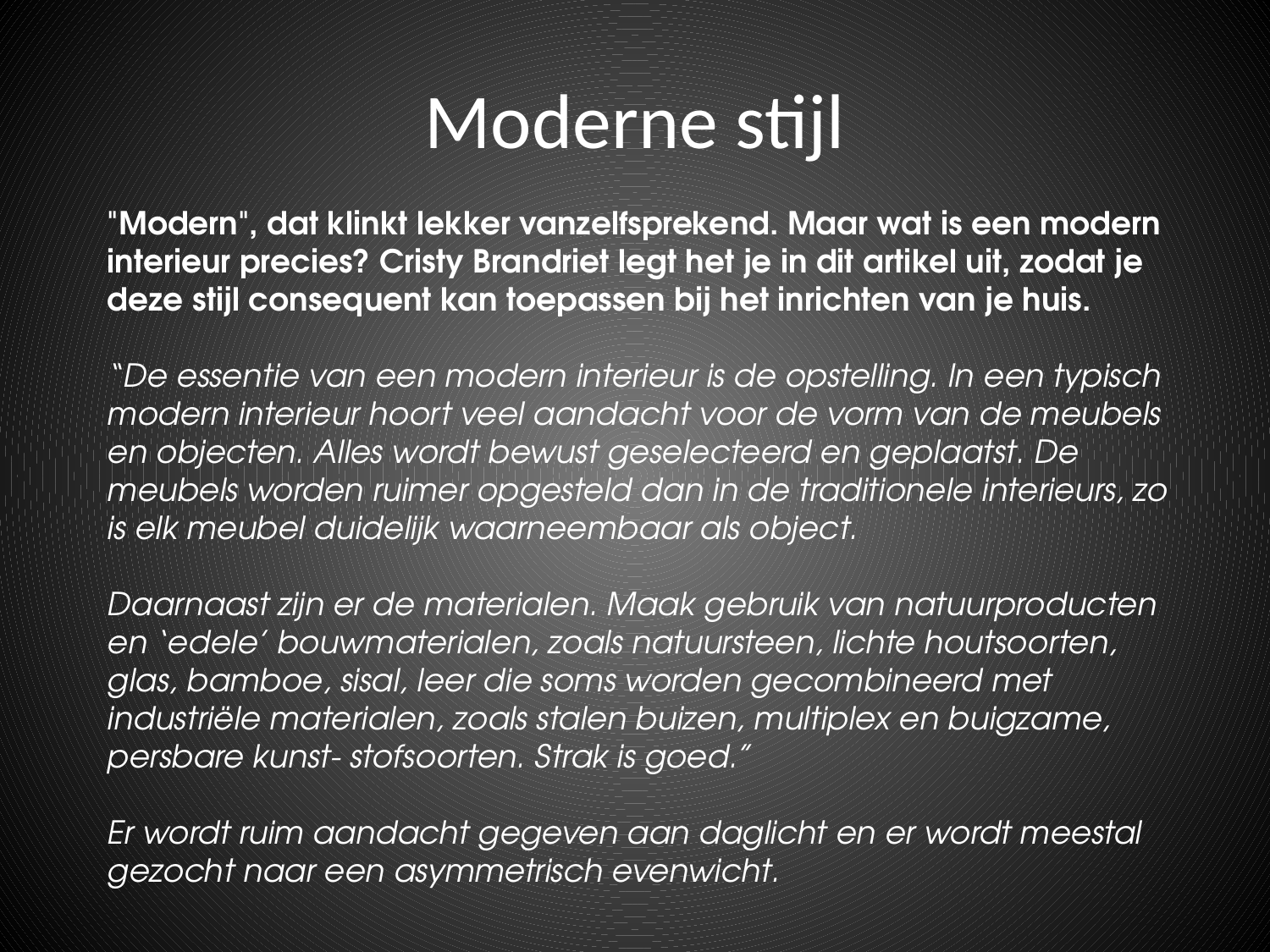

# Moderne stijl
"Modern", dat klinkt lekker vanzelfsprekend. Maar wat is een modern interieur precies? Cristy Brandriet legt het je in dit artikel uit, zodat je deze stijl consequent kan toepassen bij het inrichten van je huis.

“De essentie van een modern interieur is de opstelling. In een typisch modern interieur hoort veel aandacht voor de vorm van de meubels en objecten. Alles wordt bewust geselecteerd en geplaatst. De meubels worden ruimer opgesteld dan in de traditionele interieurs, zo is elk meubel duidelijk waarneembaar als object.

Daarnaast zijn er de materialen. Maak gebruik van natuurproducten en ‘edele’ bouwmaterialen, zoals natuursteen, lichte houtsoorten, glas, bamboe, sisal, leer die soms worden gecombineerd met industriële materialen, zoals stalen buizen, multiplex en buigzame, persbare kunst- stofsoorten. Strak is goed.”

Er wordt ruim aandacht gegeven aan daglicht en er wordt meestal gezocht naar een asymmetrisch evenwicht.